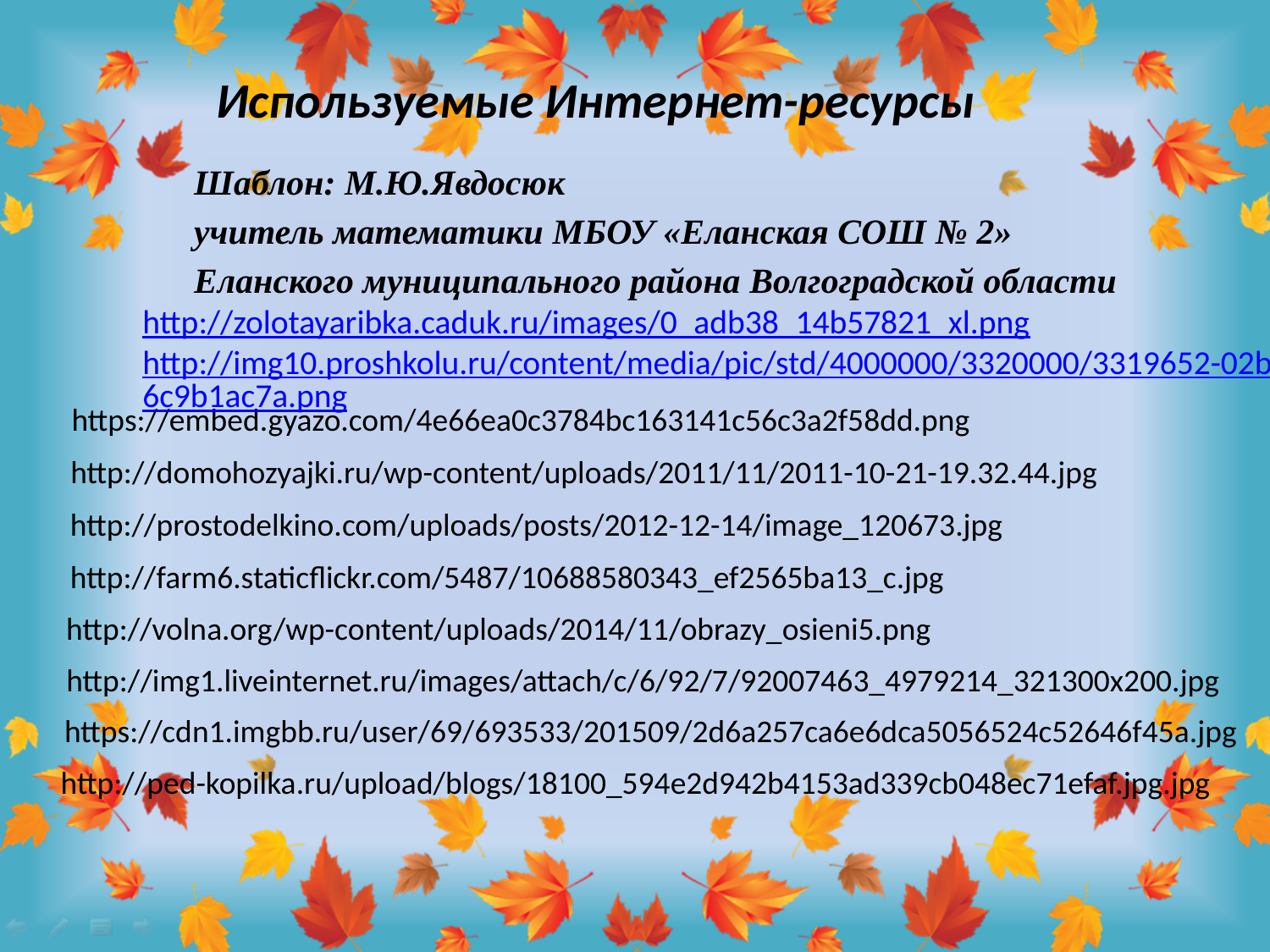

Используемые Интернет-ресурсы
Шаблон: М.Ю.Явдосюк
учитель математики МБОУ «Еланская СОШ № 2»
Еланского муниципального района Волгоградской области
http://zolotayaribka.caduk.ru/images/0_adb38_14b57821_xl.png
http://img10.proshkolu.ru/content/media/pic/std/4000000/3320000/3319652-02b34db6c9b1ac7a.png

https://embed.gyazo.com/4e66ea0c3784bc163141c56c3a2f58dd.png
http://domohozyajki.ru/wp-content/uploads/2011/11/2011-10-21-19.32.44.jpg
http://prostodelkino.com/uploads/posts/2012-12-14/image_120673.jpg
http://farm6.staticflickr.com/5487/10688580343_ef2565ba13_c.jpg
http://volna.org/wp-content/uploads/2014/11/obrazy_osieni5.png
http://img1.liveinternet.ru/images/attach/c/6/92/7/92007463_4979214_321300x200.jpg
https://cdn1.imgbb.ru/user/69/693533/201509/2d6a257ca6e6dca5056524c52646f45a.jpg
http://ped-kopilka.ru/upload/blogs/18100_594e2d942b4153ad339cb048ec71efaf.jpg.jpg